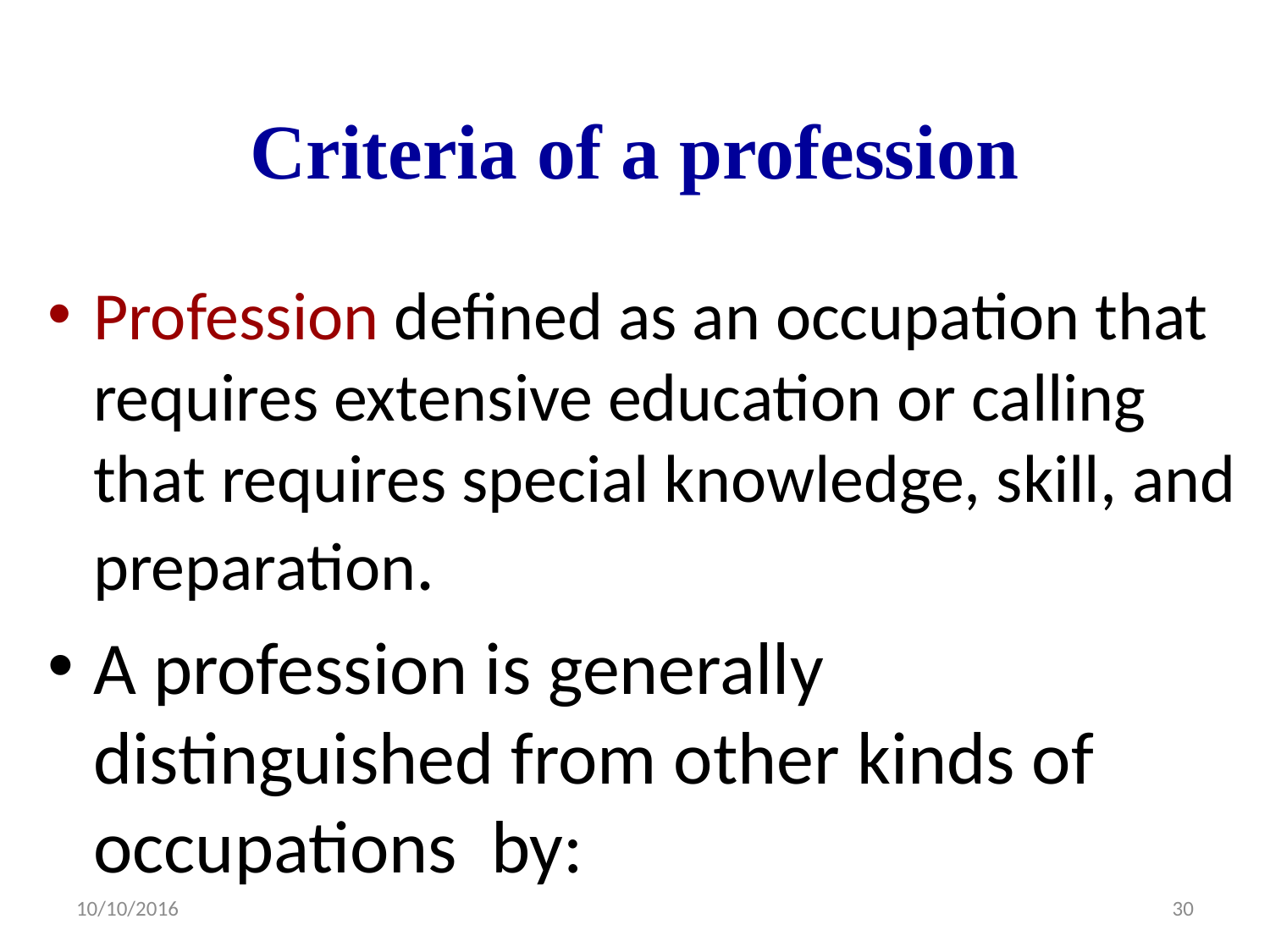

# Criteria of a profession
Profession defined as an occupation that requires extensive education or calling that requires special knowledge, skill, and preparation.
A profession is generally distinguished from other kinds of occupations  by:

10/10/2016
30